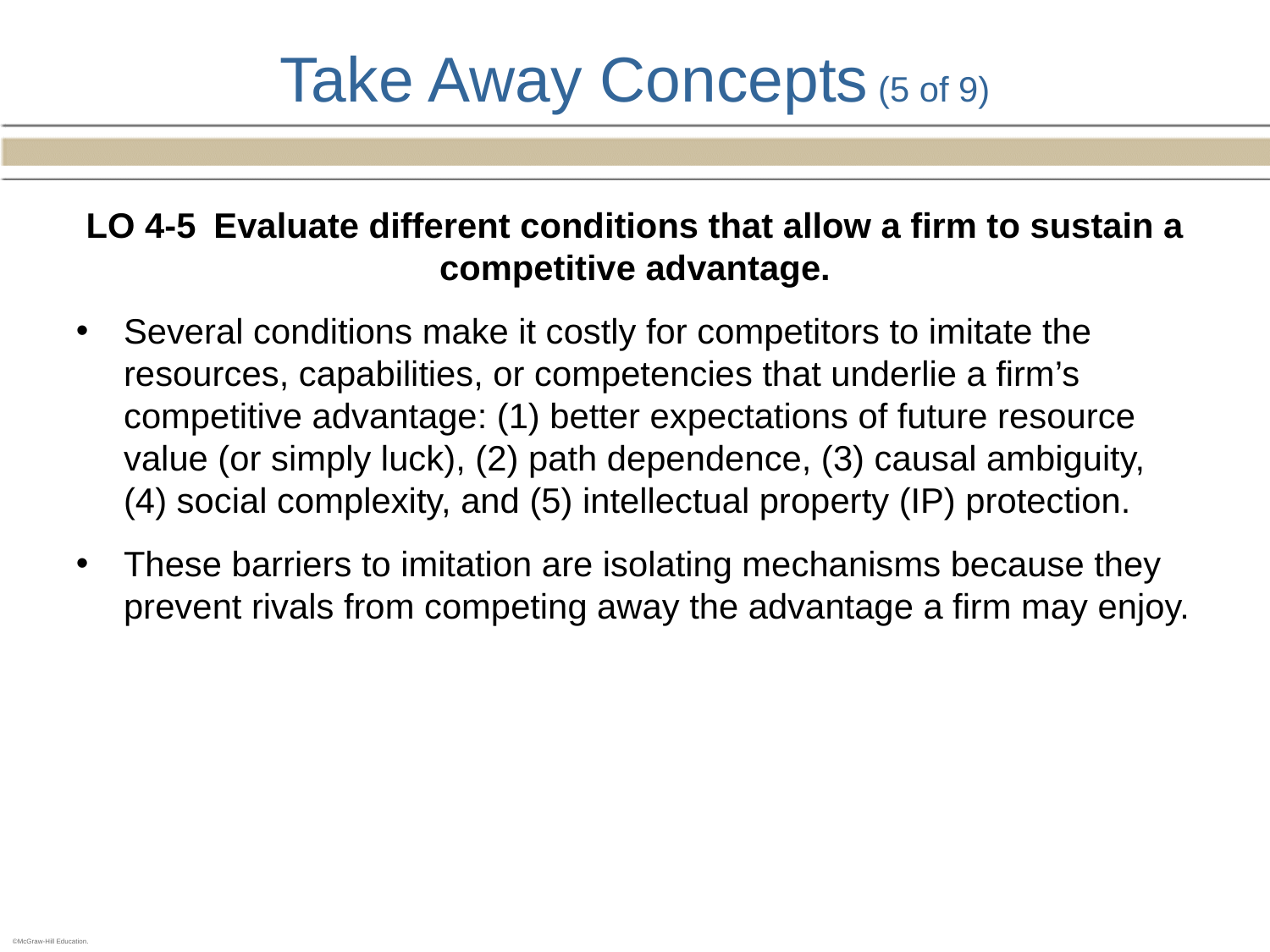

# Take Away Concepts (5 of 9)
LO 4-5 Evaluate different conditions that allow a firm to sustain a competitive advantage.
Several conditions make it costly for competitors to imitate the resources, capabilities, or competencies that underlie a firm’s competitive advantage: (1) better expectations of future resource value (or simply luck), (2) path dependence, (3) causal ambiguity, (4) social complexity, and (5) intellectual property (IP) protection.
These barriers to imitation are isolating mechanisms because they prevent rivals from competing away the advantage a firm may enjoy.